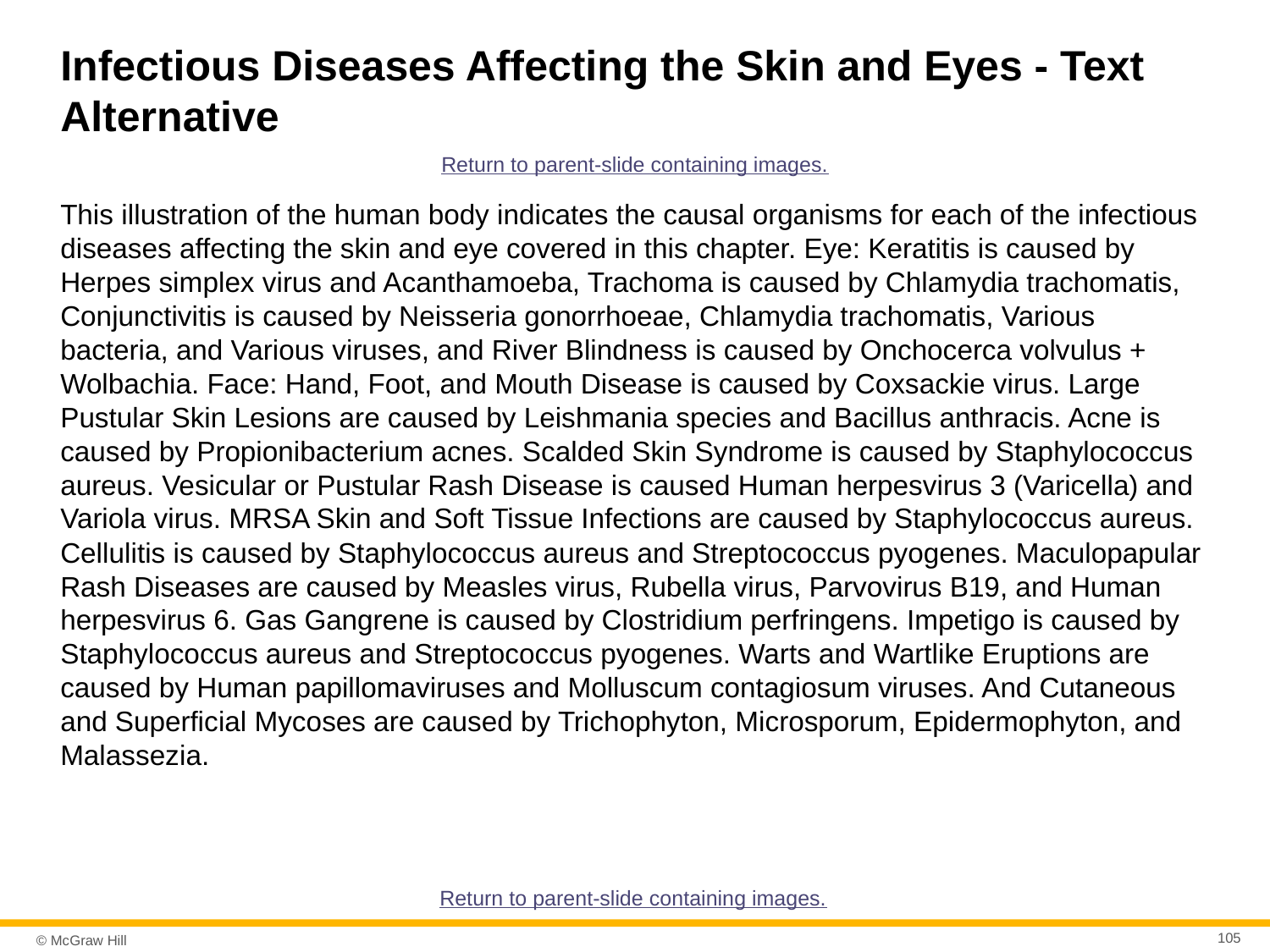

# Infectious Diseases Affecting the Skin and Eyes - Text Alternative
Return to parent-slide containing images.
This illustration of the human body indicates the causal organisms for each of the infectious diseases affecting the skin and eye covered in this chapter. Eye: Keratitis is caused by Herpes simplex virus and Acanthamoeba, Trachoma is caused by Chlamydia trachomatis, Conjunctivitis is caused by Neisseria gonorrhoeae, Chlamydia trachomatis, Various bacteria, and Various viruses, and River Blindness is caused by Onchocerca volvulus + Wolbachia. Face: Hand, Foot, and Mouth Disease is caused by Coxsackie virus. Large Pustular Skin Lesions are caused by Leishmania species and Bacillus anthracis. Acne is caused by Propionibacterium acnes. Scalded Skin Syndrome is caused by Staphylococcus aureus. Vesicular or Pustular Rash Disease is caused Human herpesvirus 3 (Varicella) and Variola virus. MRSA Skin and Soft Tissue Infections are caused by Staphylococcus aureus. Cellulitis is caused by Staphylococcus aureus and Streptococcus pyogenes. Maculopapular Rash Diseases are caused by Measles virus, Rubella virus, Parvovirus B19, and Human herpesvirus 6. Gas Gangrene is caused by Clostridium perfringens. Impetigo is caused by Staphylococcus aureus and Streptococcus pyogenes. Warts and Wartlike Eruptions are caused by Human papillomaviruses and Molluscum contagiosum viruses. And Cutaneous and Superficial Mycoses are caused by Trichophyton, Microsporum, Epidermophyton, and Malassezia.
Return to parent-slide containing images.